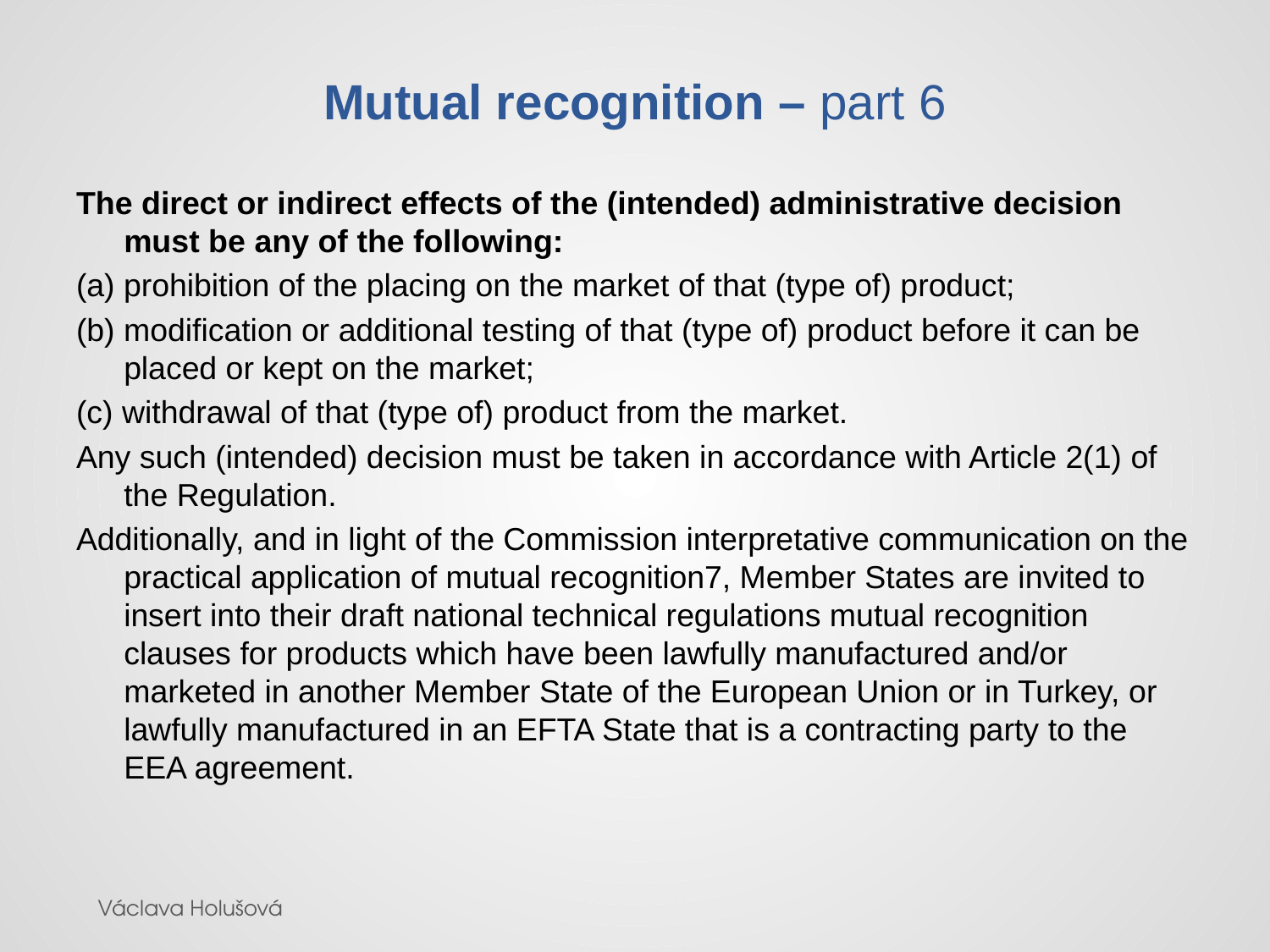

# Mutual recognition – part 6
The direct or indirect effects of the (intended) administrative decision must be any of the following:
(a) prohibition of the placing on the market of that (type of) product;
(b) modification or additional testing of that (type of) product before it can be placed or kept on the market;
(c) withdrawal of that (type of) product from the market.
Any such (intended) decision must be taken in accordance with Article 2(1) of the Regulation.
Additionally, and in light of the Commission interpretative communication on the practical application of mutual recognition7, Member States are invited to insert into their draft national technical regulations mutual recognition clauses for products which have been lawfully manufactured and/or marketed in another Member State of the European Union or in Turkey, or lawfully manufactured in an EFTA State that is a contracting party to the EEA agreement.

Václava Holušová